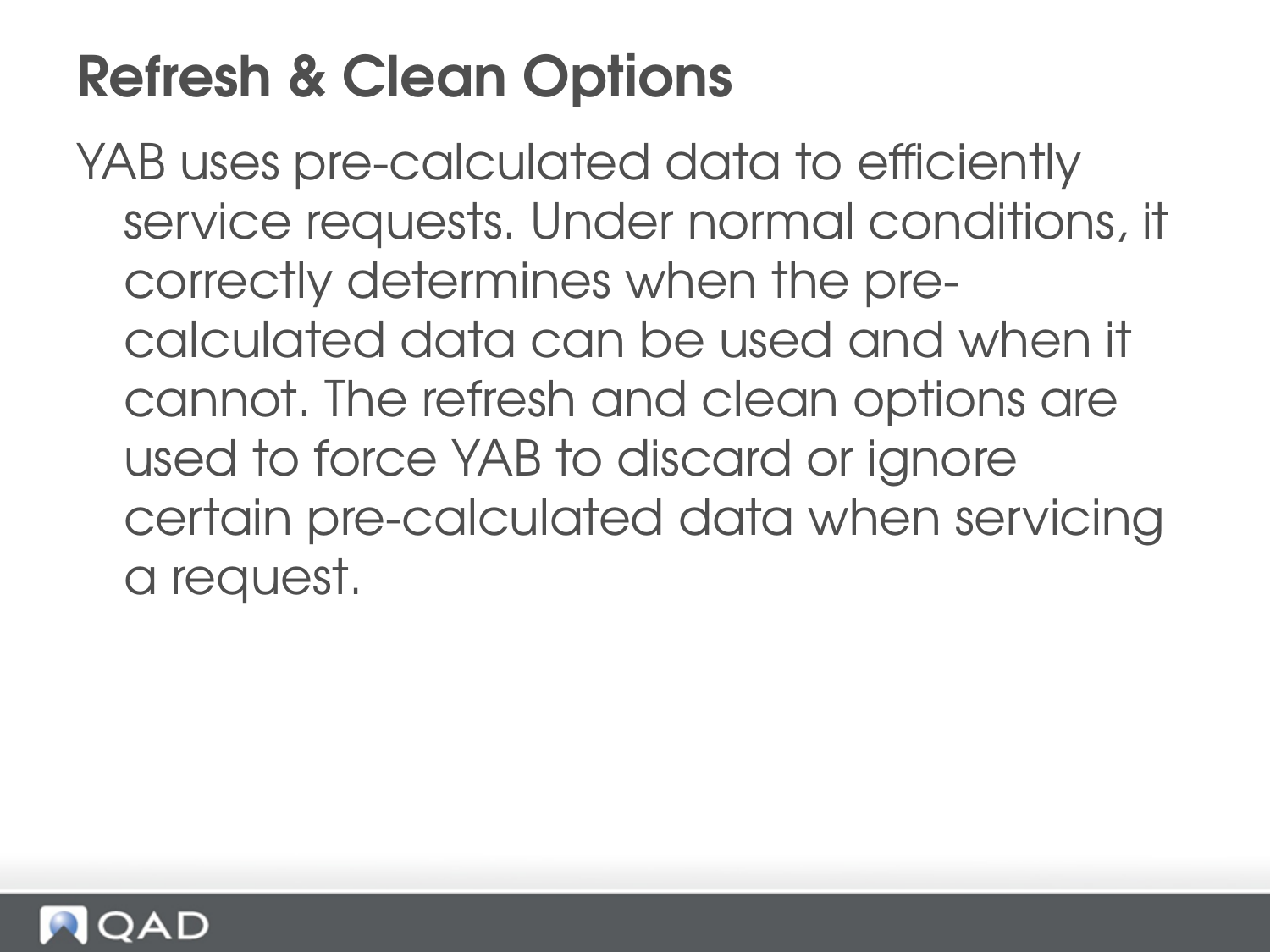

# Refresh & Clean Options
YAB uses pre-calculated data to efficiently service requests. Under normal conditions, it correctly determines when the pre-calculated data can be used and when it cannot. The refresh and clean options are used to force YAB to discard or ignore certain pre-calculated data when servicing a request.